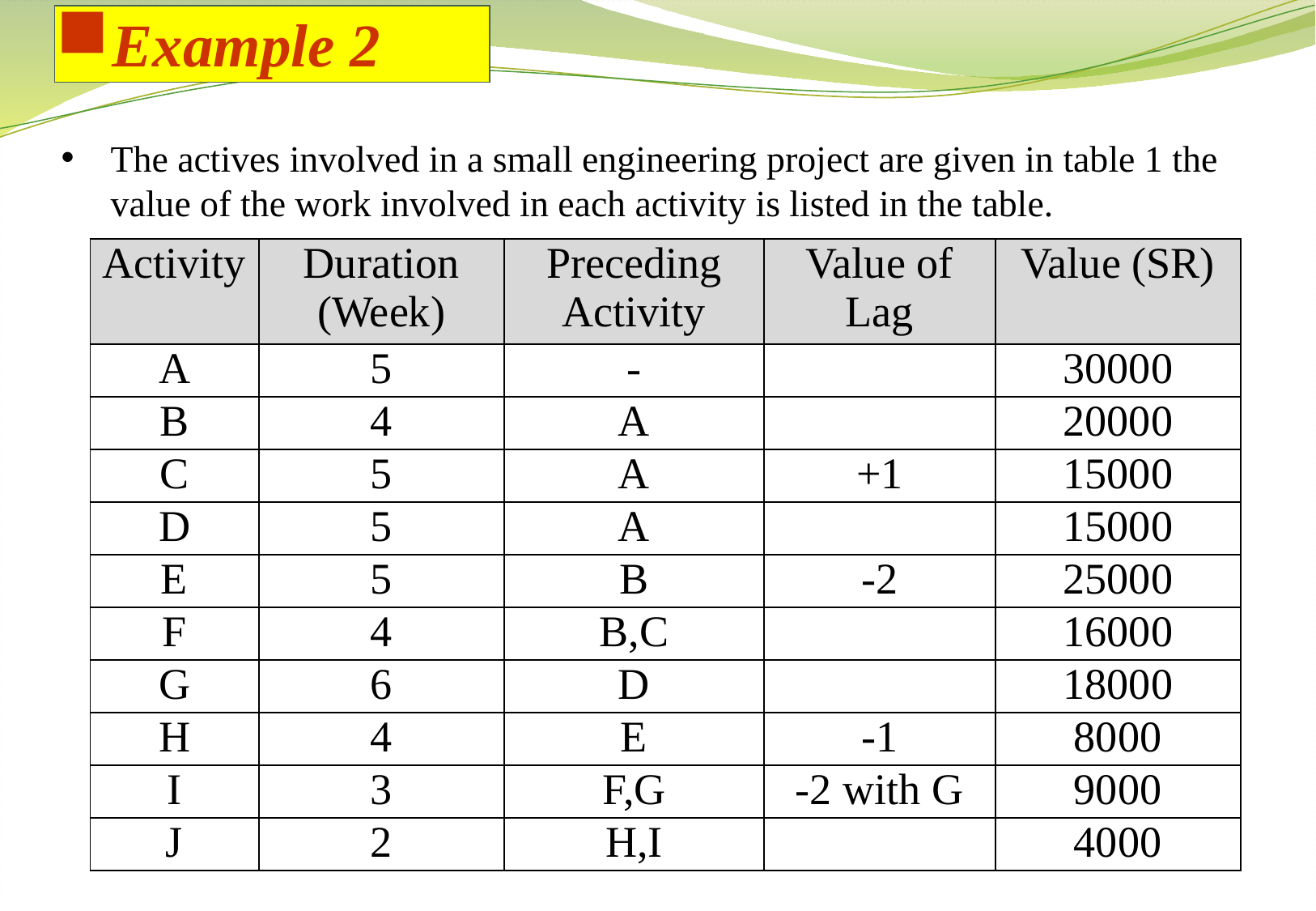

Example 2
The actives involved in a small engineering project are given in table 1 the value of the work involved in each activity is listed in the table.
| Activity | Duration (Week) | Preceding Activity | Value of Lag | Value (SR) |
| --- | --- | --- | --- | --- |
| A | 5 | - |  | 30000 |
| B | 4 | A |  | 20000 |
| C | 5 | A | +1 | 15000 |
| D | 5 | A |  | 15000 |
| E | 5 | B | -2 | 25000 |
| F | 4 | B,C |  | 16000 |
| G | 6 | D |  | 18000 |
| H | 4 | E | -1 | 8000 |
| I | 3 | F,G | -2 with G | 9000 |
| J | 2 | H,I |  | 4000 |